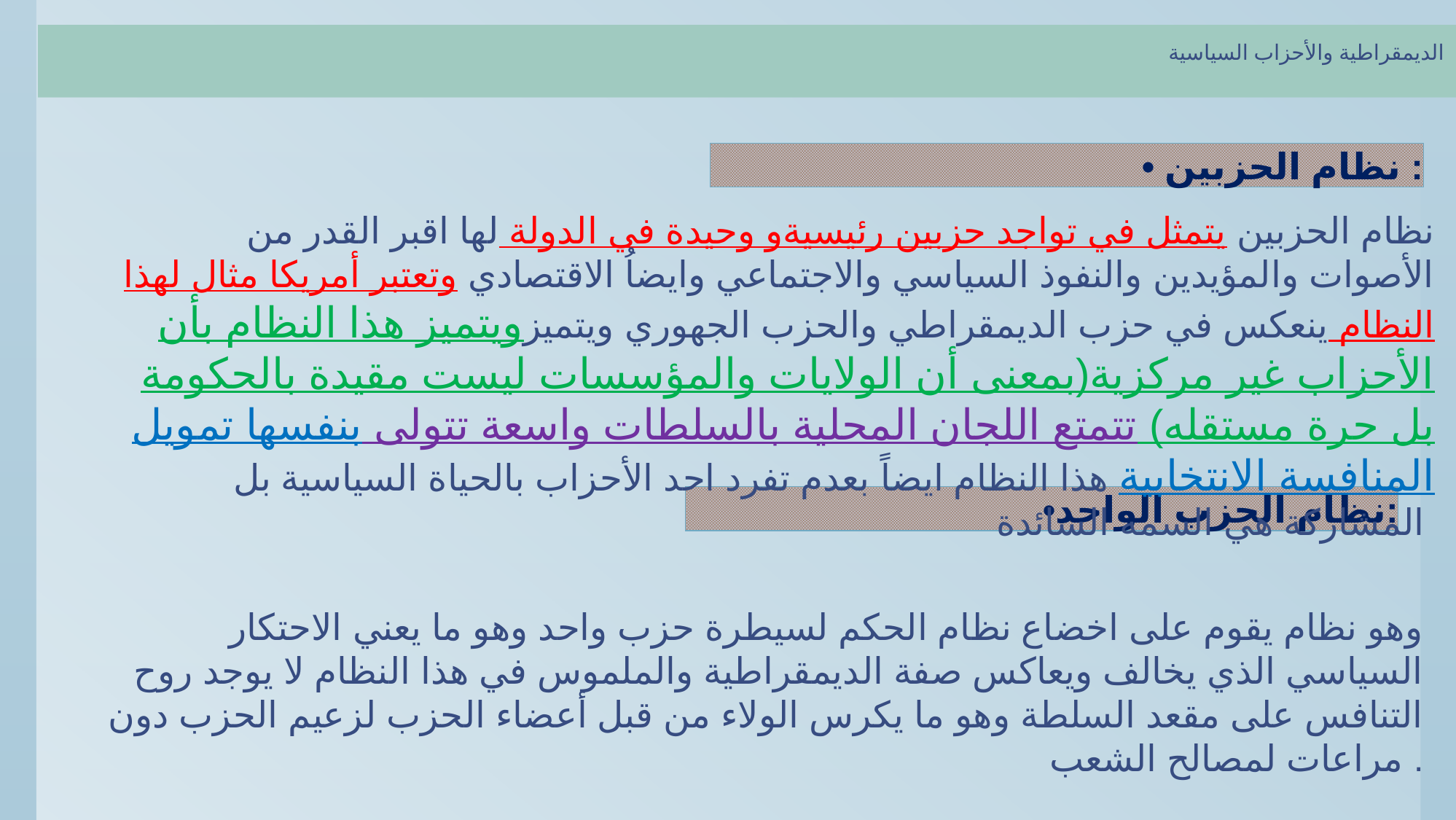

الديمقراطية والأحزاب السياسية
• نظام الحزبين :
	نظام الحزبين يتمثل في تواجد حزبين رئيسيةو وحيدة في الدولة لها اقبر القدر من الأصوات والمؤيدين والنفوذ السياسي والاجتماعي وايضاُ الاقتصادي وتعتبر أمريكا مثال لهذا النظام ينعكس في حزب الديمقراطي والحزب الجهوري ويتميزويتميز هذا النظام بأن الأحزاب غير مركزية(بمعنى أن الولايات والمؤسسات ليست مقيدة بالحكومة بل حرة مستقله) تتمتع اللجان المحلية بالسلطات واسعة تتولى بنفسها تمويل المنافسة الانتخابية هذا النظام ايضاً بعدم تفرد احد الأحزاب بالحياة السياسية بل المشاركة هي السمه السائدة
•نظام الحزب الواحد:

	وهو نظام يقوم على اخضاع نظام الحكم لسيطرة حزب واحد وهو ما يعني الاحتكار السياسي الذي يخالف ويعاكس صفة الديمقراطية والملموس في هذا النظام لا يوجد روح التنافس على مقعد السلطة وهو ما يكرس الولاء من قبل أعضاء الحزب لزعيم الحزب دون مراعات لمصالح الشعب .